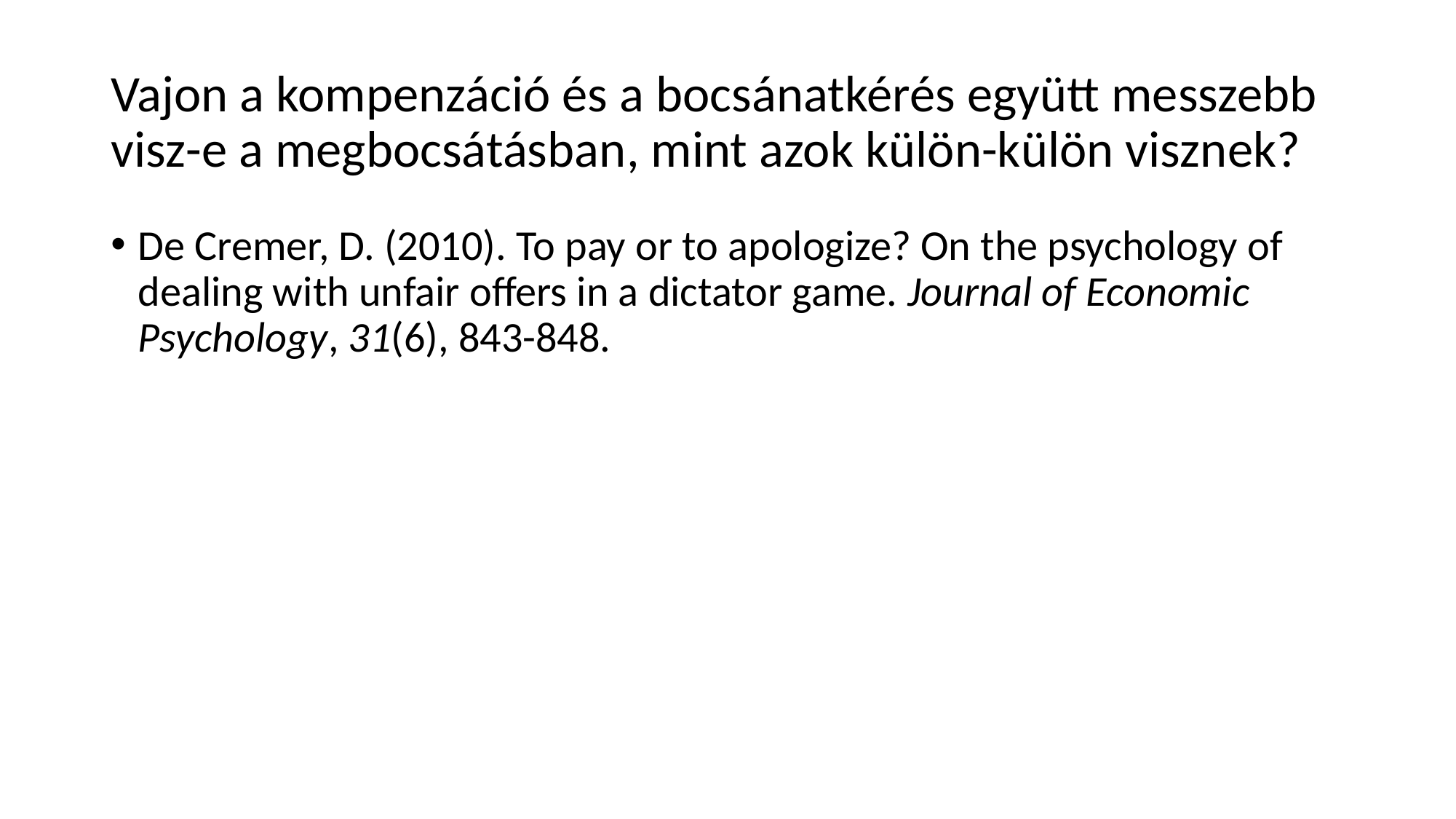

# Vajon a kompenzáció és a bocsánatkérés együtt messzebb visz-e a megbocsátásban, mint azok külön-külön visznek?
De Cremer, D. (2010). To pay or to apologize? On the psychology of dealing with unfair offers in a dictator game. Journal of Economic Psychology, 31(6), 843-848.